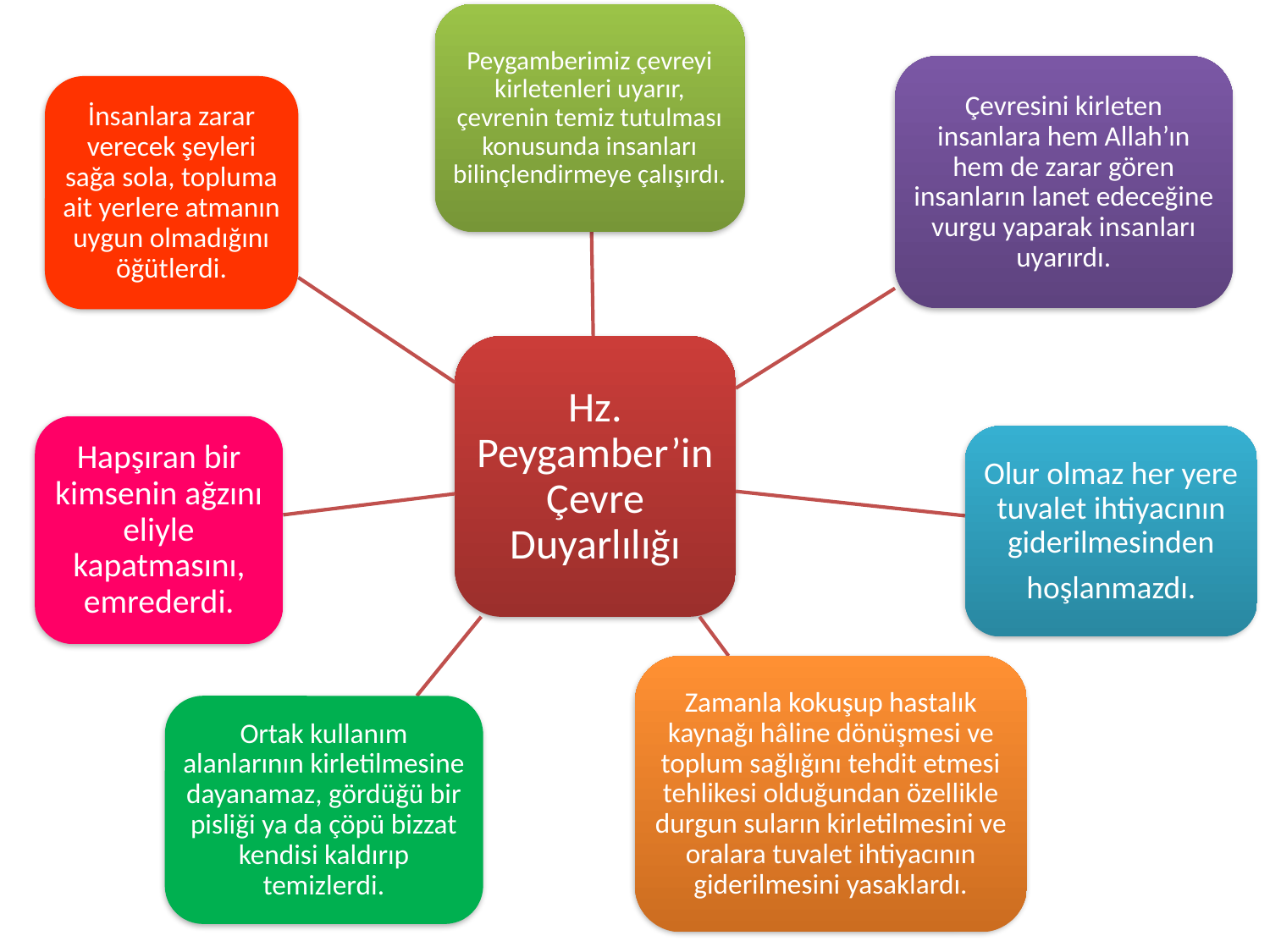

Hz. Peygamber’in Çevre Duyarlılığı
Peygamberimiz çevreyi kirletenleri uyarır, çevrenin temiz tutulması konusunda insanları bilinçlendirmeye çalışırdı.
Çevresini kirleten insanlara hem Allah’ın hem de zarar gören insanların lanet edeceğine vurgu yaparak insanları uyarırdı.
Olur olmaz her yere tuvalet ihtiyacının giderilmesinden
hoşlanmazdı.
Zamanla kokuşup hastalık kaynağı hâline dönüşmesi ve toplum sağlığını tehdit etmesi tehlikesi olduğundan özellikle durgun suların kirletilmesini ve oralara tuvalet ihtiyacının giderilmesini yasaklardı.
Ortak kullanım alanlarının kirletilmesine dayanamaz, gördüğü bir pisliği ya da çöpü bizzat kendisi kaldırıp temizlerdi.
Hapşıran bir kimsenin ağzını eliyle kapatmasını, emrederdi.
İnsanlara zarar verecek şeyleri sağa sola, topluma ait yerlere atmanın uygun olmadığını öğütlerdi.